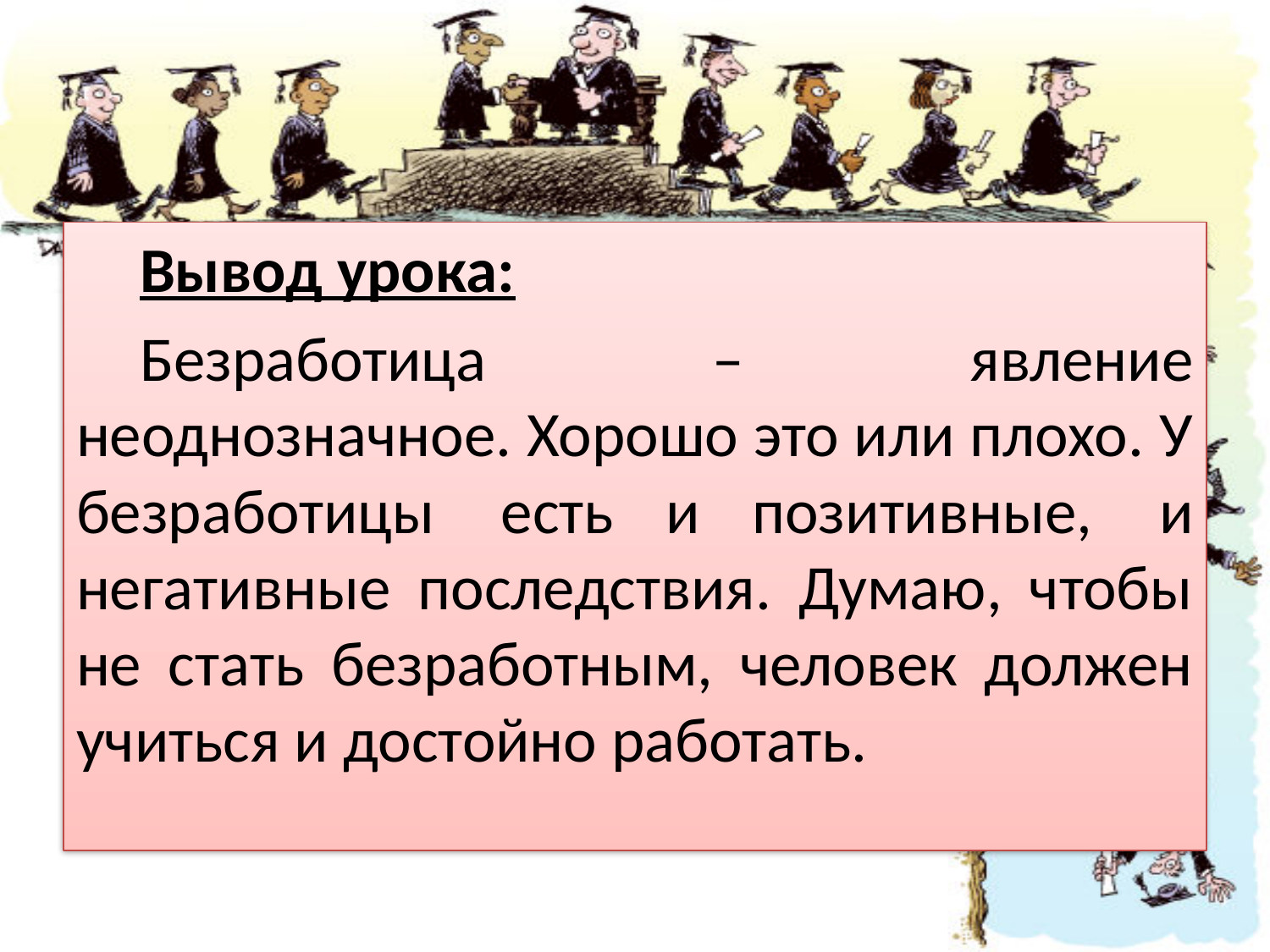

Вывод урока:
Безработица – явление неоднозначное. Хорошо это или плохо. У безработицы  есть и позитивные,  и негативные последствия. Думаю, чтобы не стать безработным, человек должен учиться и достойно работать.